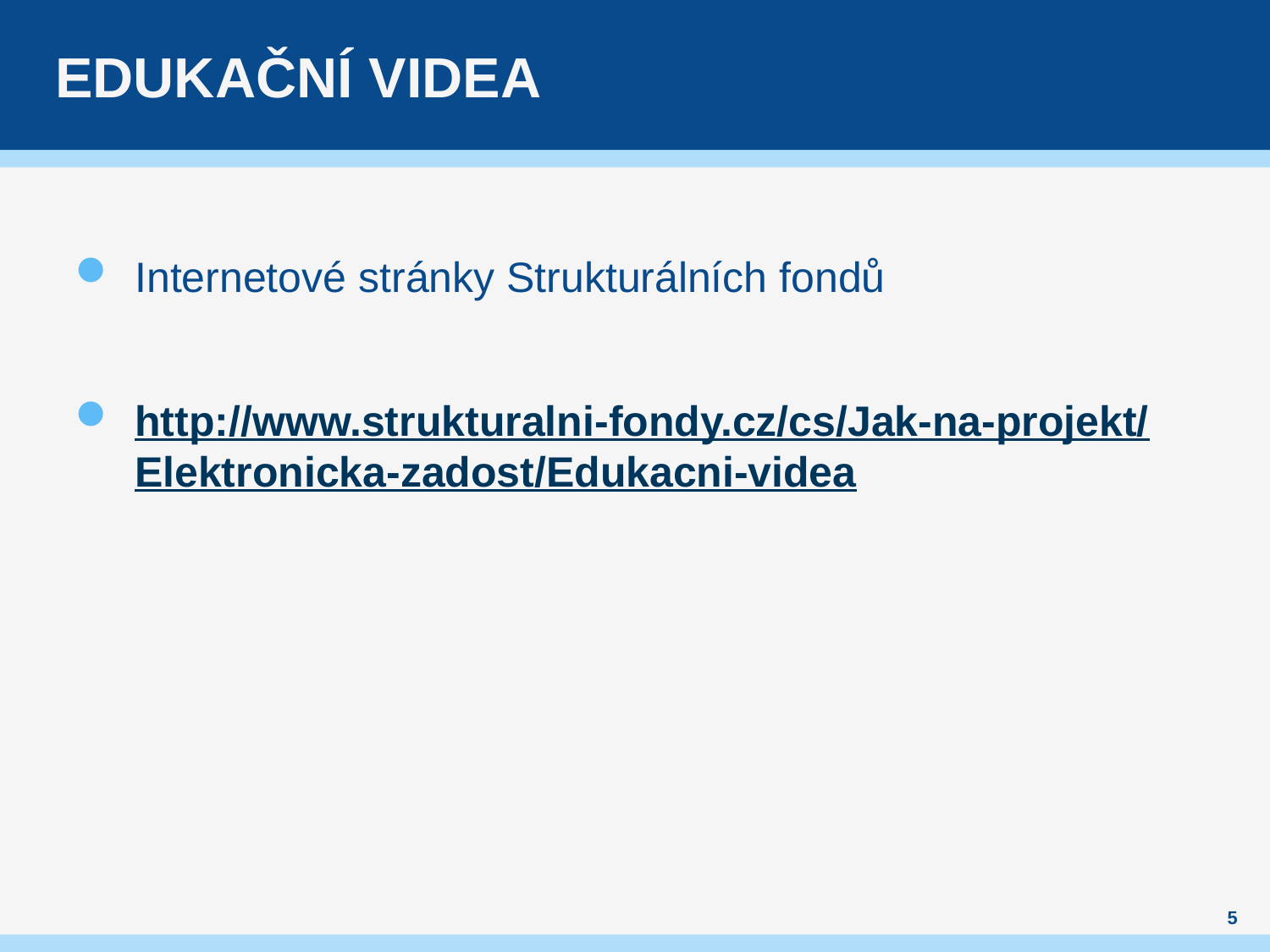

# Edukační videa
Internetové stránky Strukturálních fondů

http://www.strukturalni-fondy.cz/cs/Jak-na-projekt/Elektronicka-zadost/Edukacni-videa

5